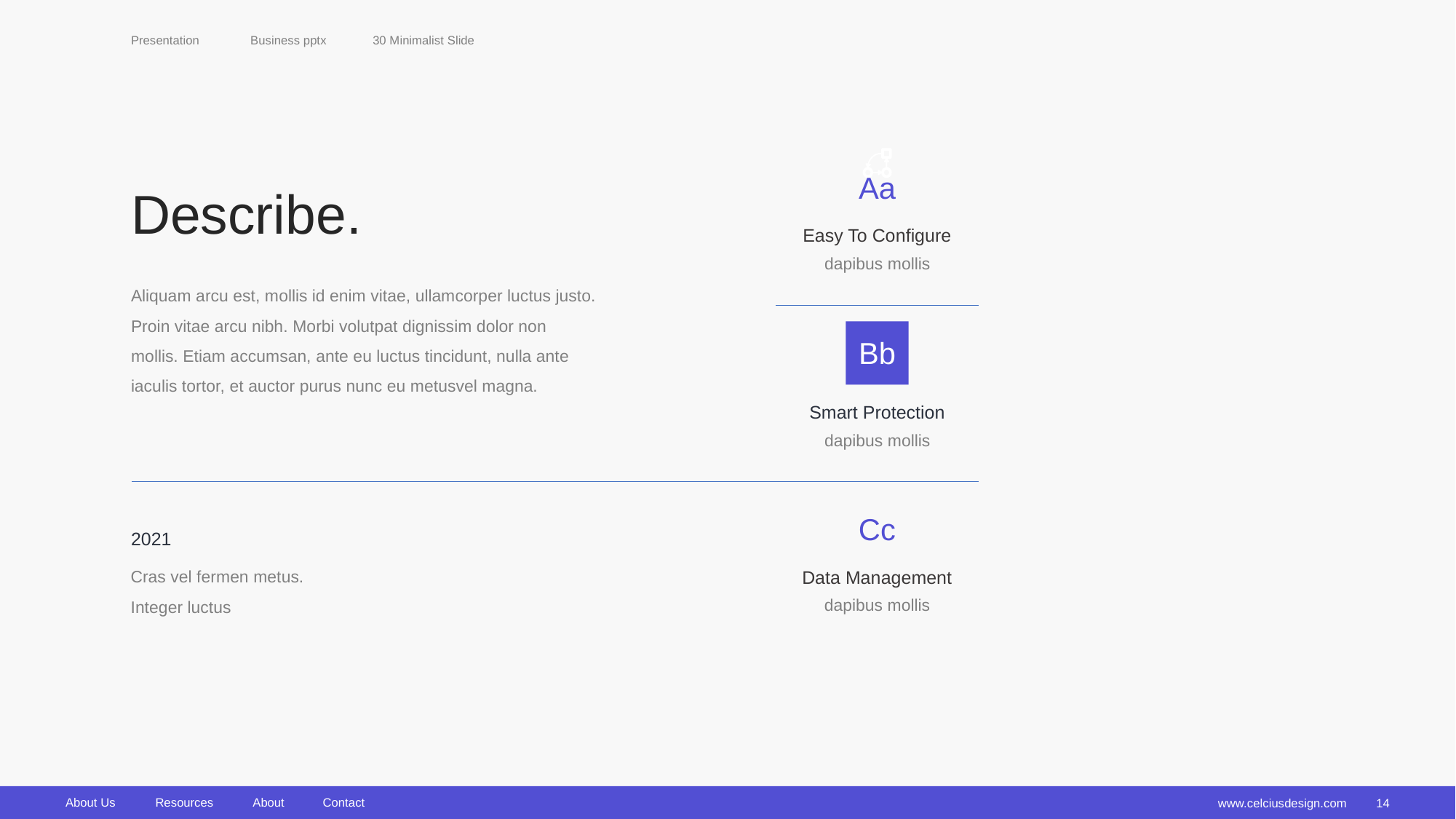

Presentation
Business pptx
30 Minimalist Slide

Aa
Describe.
Easy To Configure
dapibus mollis
Aliquam arcu est, mollis id enim vitae, ullamcorper luctus justo. Proin vitae arcu nibh. Morbi volutpat dignissim dolor non mollis. Etiam accumsan, ante eu luctus tincidunt, nulla ante iaculis tortor, et auctor purus nunc eu metusvel magna.

Bb
Smart Protection
dapibus mollis
Cc
2021
Cras vel fermen metus. Integer luctus
Data Management
dapibus mollis
www.celciusdesign.com
14
About Us
Resources
About
Contact